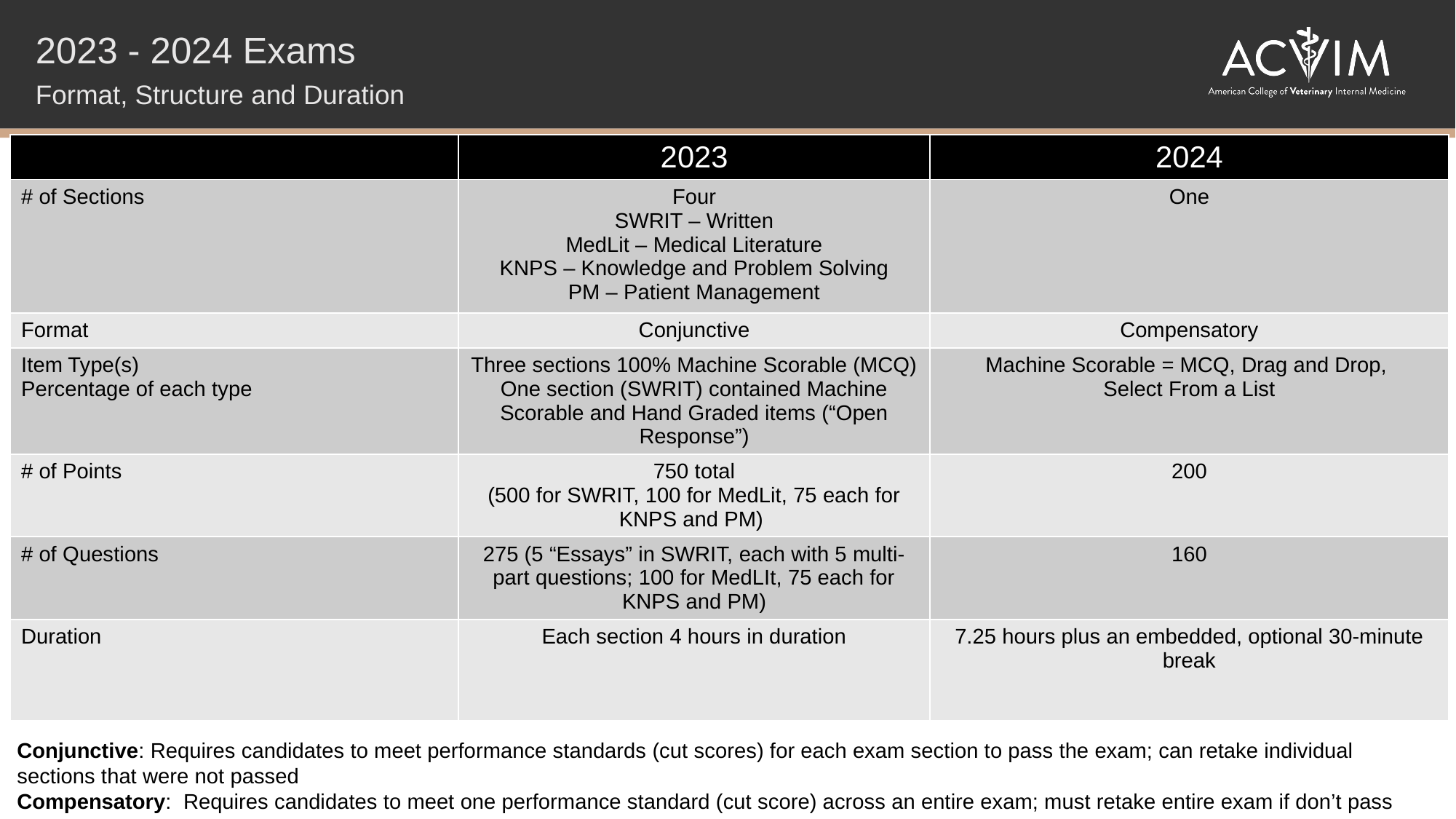

2023 - 2024 Exams
Format, Structure and Duration

|  | 2023 | 2024 |
| --- | --- | --- |
| # of Sections | Four SWRIT – Written MedLit – Medical Literature KNPS – Knowledge and Problem Solving PM – Patient Management | One |
| Format | Conjunctive | Compensatory |
| Item Type(s) Percentage of each type | Three sections 100% Machine Scorable (MCQ) One section (SWRIT) contained Machine Scorable and Hand Graded items (“Open Response”) | Machine Scorable = MCQ, Drag and Drop, Select From a List |
| # of Points | 750 total (500 for SWRIT, 100 for MedLit, 75 each for KNPS and PM) | 200 |
| # of Questions | 275 (5 “Essays” in SWRIT, each with 5 multi-part questions; 100 for MedLIt, 75 each for KNPS and PM) | 160 |
| Duration | Each section 4 hours in duration | 7.25 hours plus an embedded, optional 30-minute break |

Conjunctive: Requires candidates to meet performance standards (cut scores) for each exam section to pass the exam; can retake individual sections that were not passed
Compensatory:  Requires candidates to meet one performance standard (cut score) across an entire exam; must retake entire exam if don’t pass